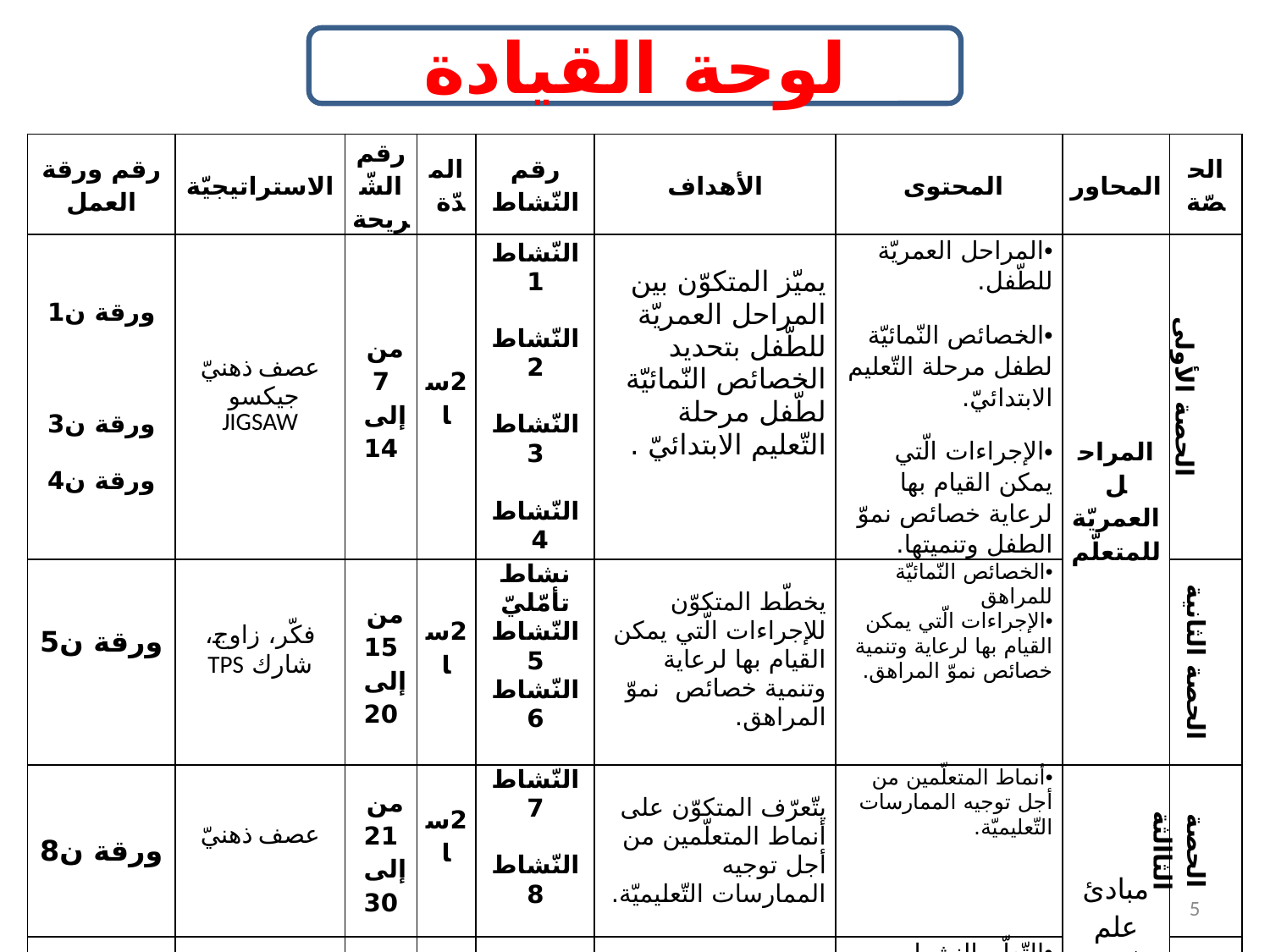

لوحة القيادة
| رقم ورقة العمل | الاستراتيجيّة | رقم الشّريحة | المدّة | رقم النّشاط | الأهداف | المحتوى | المحاور | الحصّة |
| --- | --- | --- | --- | --- | --- | --- | --- | --- |
| ورقة ن1 ورقة ن3 ورقة ن4 | عصف ذهنيّ جيكسو JIGSAW | من 7 إلى 14 | 2سا | النّشاط1 النّشاط2 النّشاط3 النّشاط4 | يميّز المتكوّن بين المراحل العمريّة للطّفل بتحديد الخصائص النّمائيّة لطّفل مرحلة التّعليم الابتدائيّ . | المراحل العمريّة للطّفل. الخصائص النّمائيّة لطفل مرحلة التّعليم الابتدائيّ. الإجراءات الّتي يمكن القيام بها لرعاية خصائص نموّ الطفل وتنميتها. | المراحل العمريّة للمتعلّم | الحصة الأولى |
| ورقة ن5 | فكّر، زاوج، شارك TPS | من 15 إلى 20 | 2سا | نشاط تأمّليّ النّشاط5 النّشاط6 | يخطّط المتكوّن للإجراءات الّتي يمكن القيام بها لرعاية وتنمية خصائص نموّ المراهق. | الخصائص النّمائيّة للمراهق الإجراءات الّتي يمكن القيام بها لرعاية وتنمية خصائص نموّ المراهق. |  | الحصة الثانية |
| ورقة ن8 | عصف ذهنيّ | من 21 إلى 30 | 2سا | النّشاط7 النّشاط8 | يتّعرّف المتكوّن على أنماط المتعلّمين من أجل توجيه الممارسات التّعليميّة. | أنماط المتعلّمين من أجل توجيه الممارسات التّعليميّة. | مبادئ علم النّفس التّربويّ | الحصة الثاالثة |
| ورقة ن9 ورقة ن11 | عصف ذهنيّ | من 31 إلى 36 | 2سا | النّشاط9 النّشاط10 النّشاط11 | التّمييز بين التعلّم النّشط والتّعلّم التّقليديّ. توظيف أساليب إثارة دافعية التّعلّم لدى التّلاميذ. | التّعلّم النشط والتّعلّم التّقليدي. أساليب إثارة دافعية التّعلّم لدى التّلاميذ. ممارسات المعلم حول دافعية التعلم لدى المتعلم. |  | الحصة الرّابعثة |
5